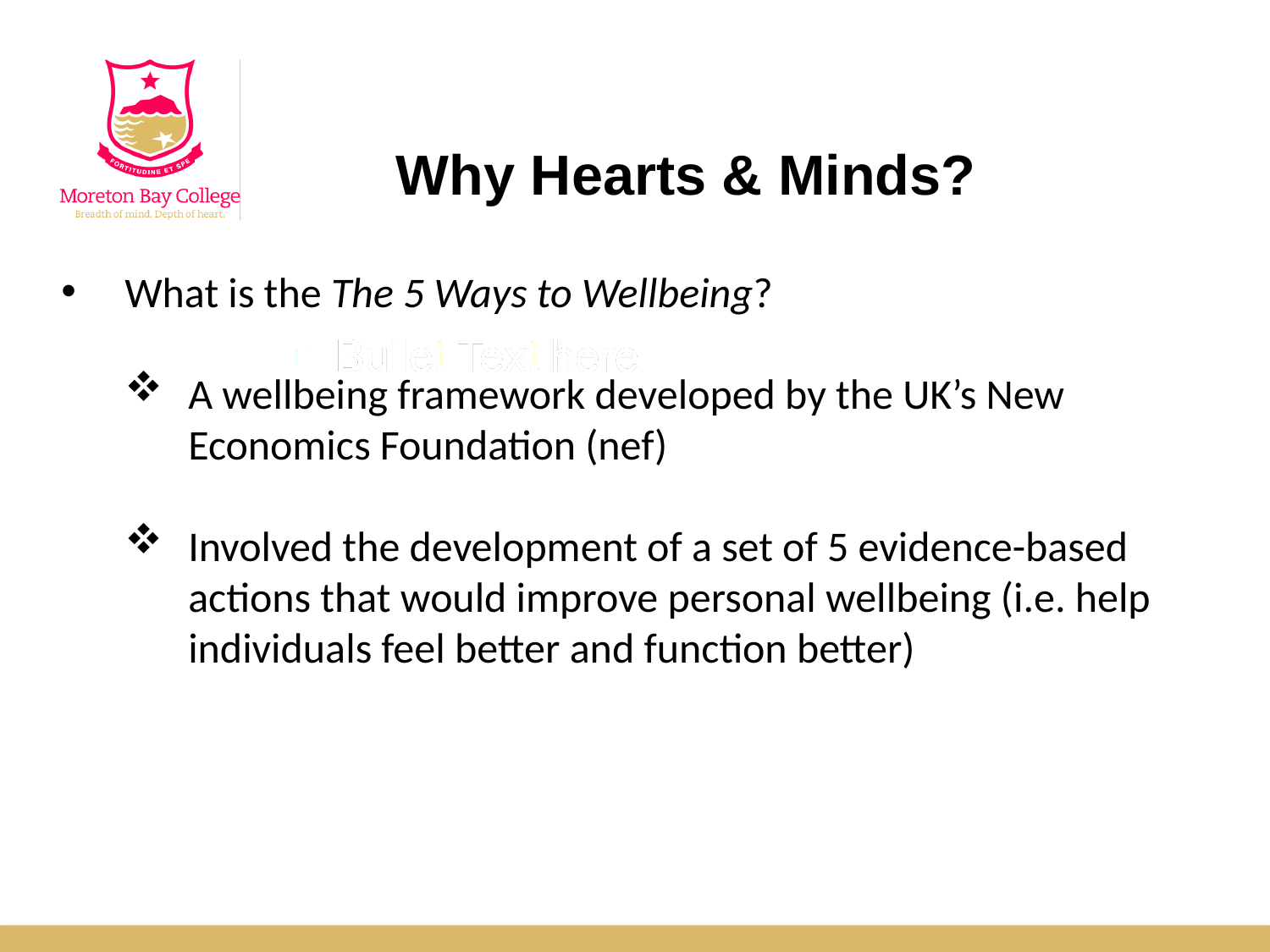

# Why Hearts & Minds?
What is the The 5 Ways to Wellbeing?

A wellbeing framework developed by the UK’s New Economics Foundation (nef)

Involved the development of a set of 5 evidence-based actions that would improve personal wellbeing (i.e. help individuals feel better and function better)